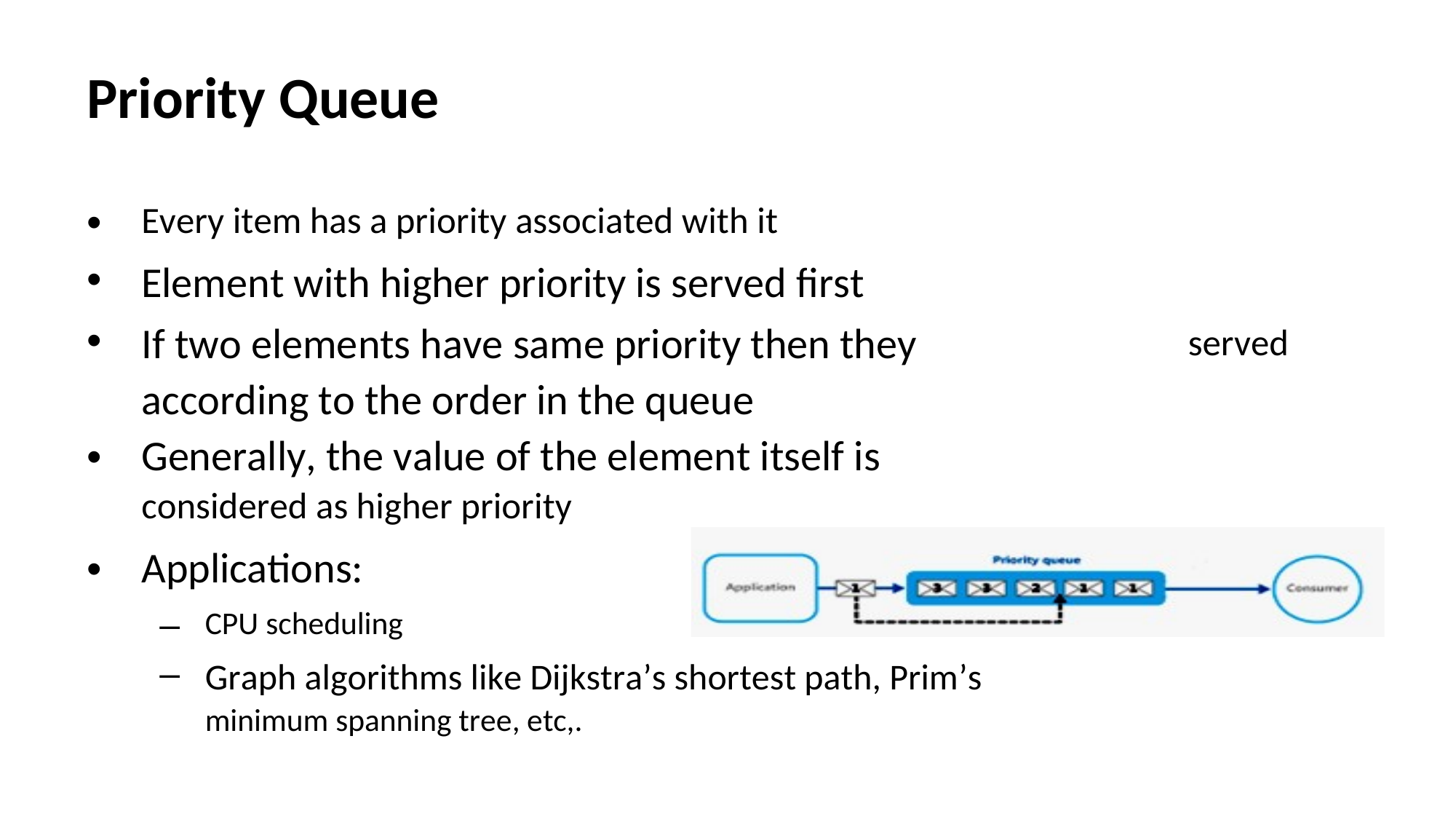

Priority Queue
•
•
•
Every item has a priority associated with it
Element with higher priority is served first
If two elements have same priority then they
according to the order in the queue
Generally, the value of the element itself is
considered as higher priority
Applications:
served
•

•
–
–
CPU scheduling
Graph algorithms like Dijkstra’s shortest path, Prim’s
minimum spanning tree, etc,.